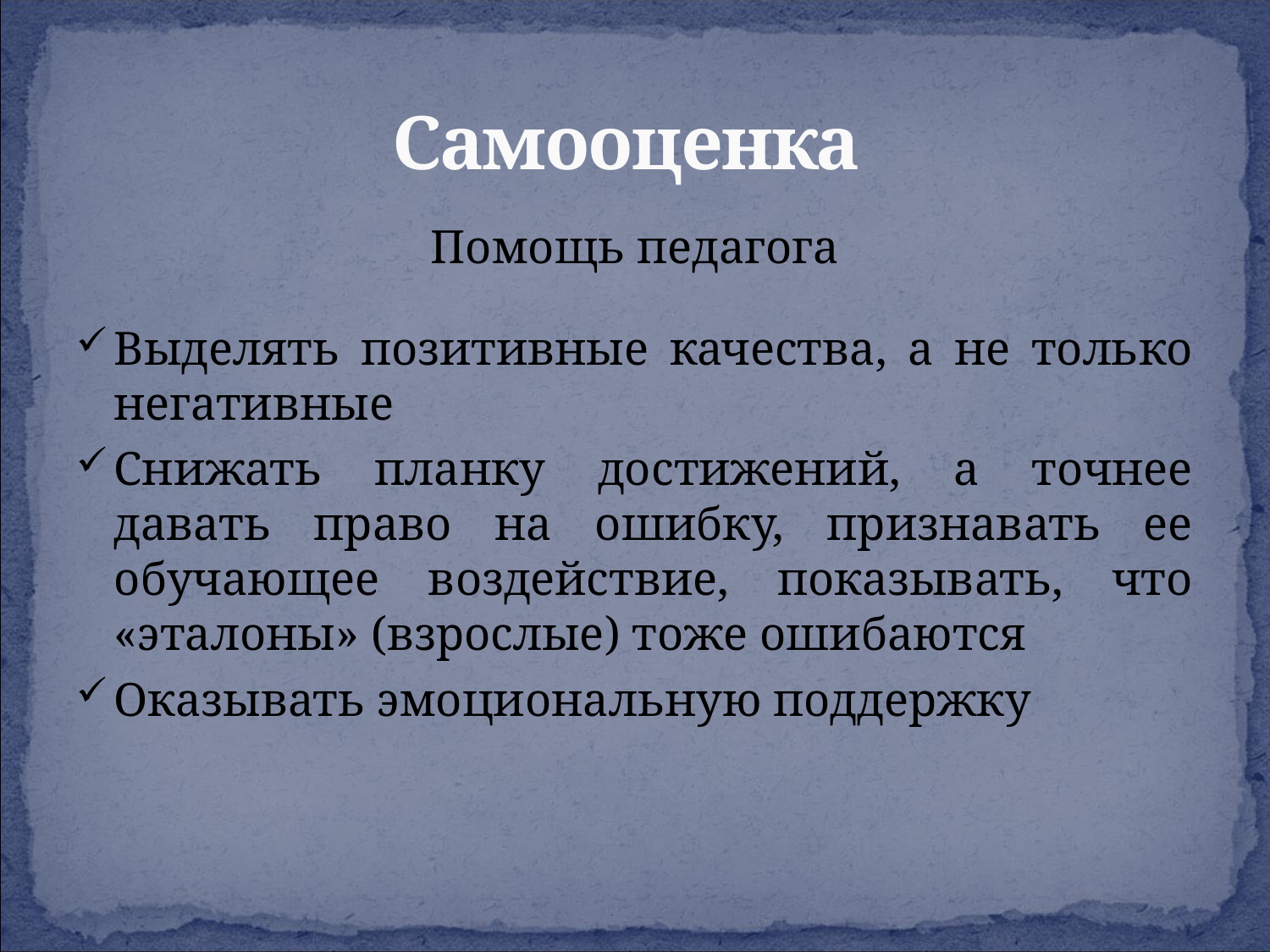

# Самооценка
Помощь педагога

Выделять позитивные качества, а не только негативные
Снижать планку достижений, а точнее давать право на ошибку, признавать ее обучающее воздействие, показывать, что «эталоны» (взрослые) тоже ошибаются
Оказывать эмоциональную поддержку